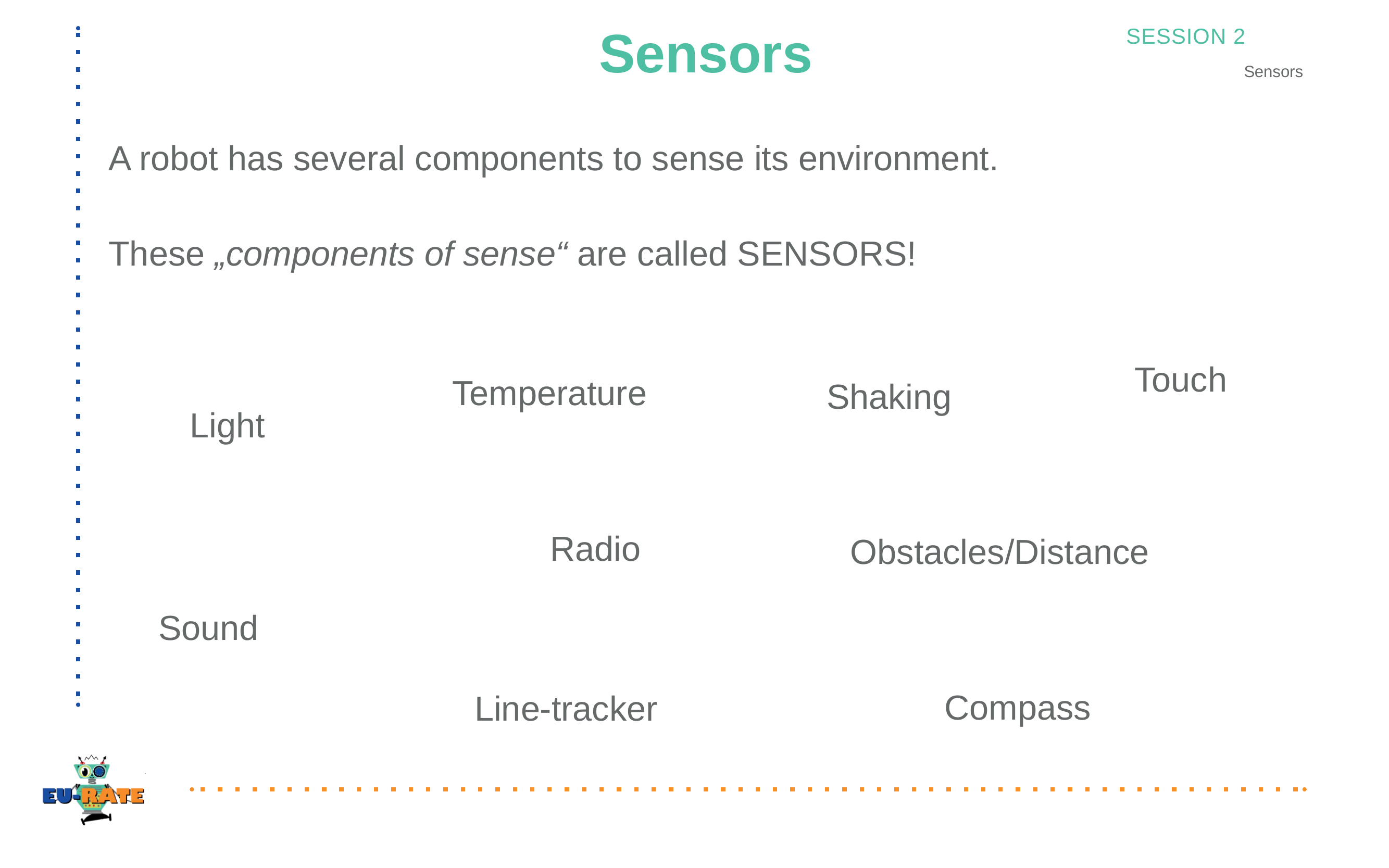

# Sensors
SESSION 2
Sensors
A robot has several components to sense its environment.

These „components of sense“ are called SENSORS!

 Touch
Temperature
Shaking
Light
Radio
 Obstacles/Distance
 Sound
 Compass
Line-tracker